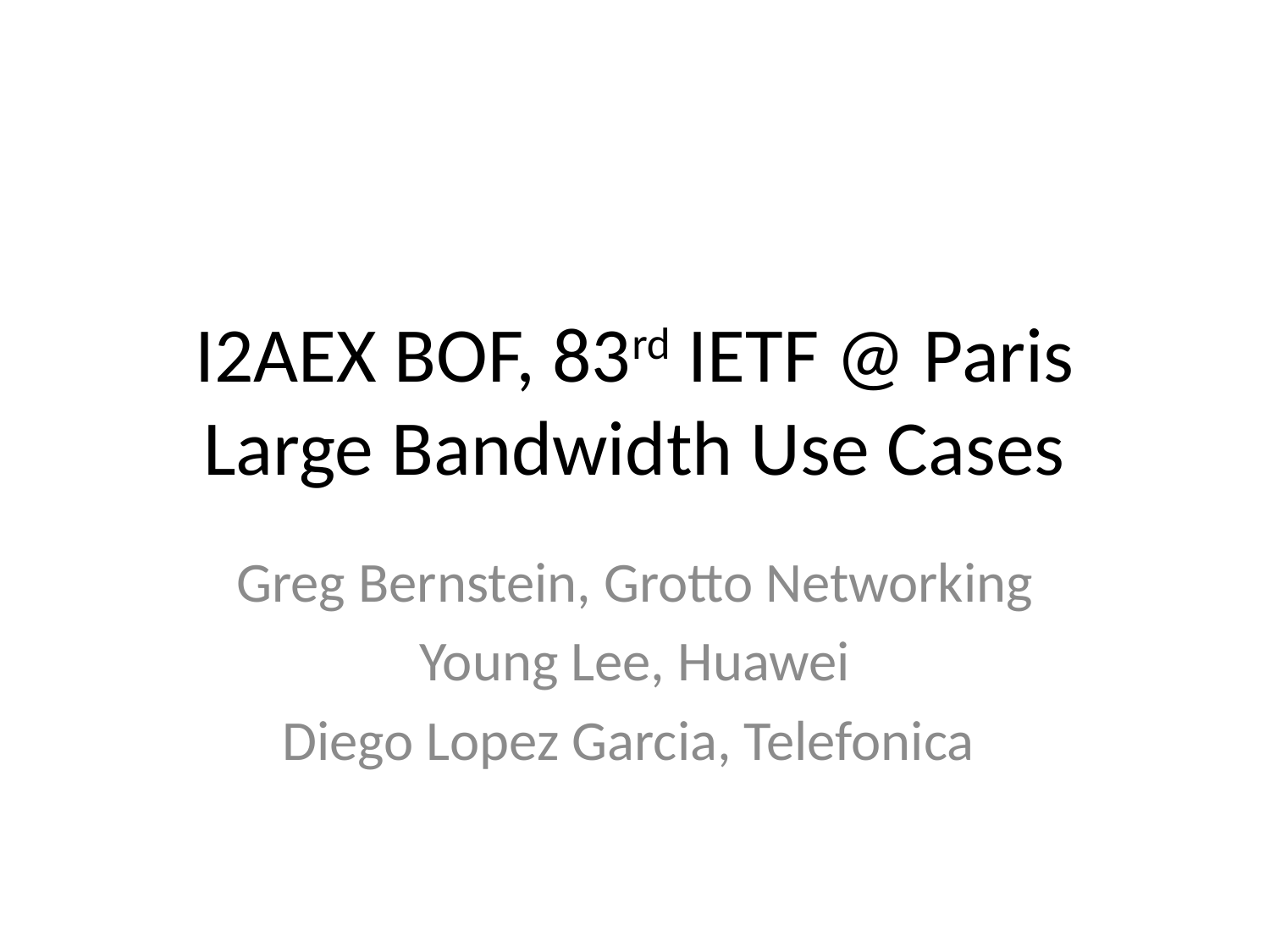

# I2AEX BOF, 83rd IETF @ Paris Large Bandwidth Use Cases
Greg Bernstein, Grotto Networking
Young Lee, Huawei
Diego Lopez Garcia, Telefonica